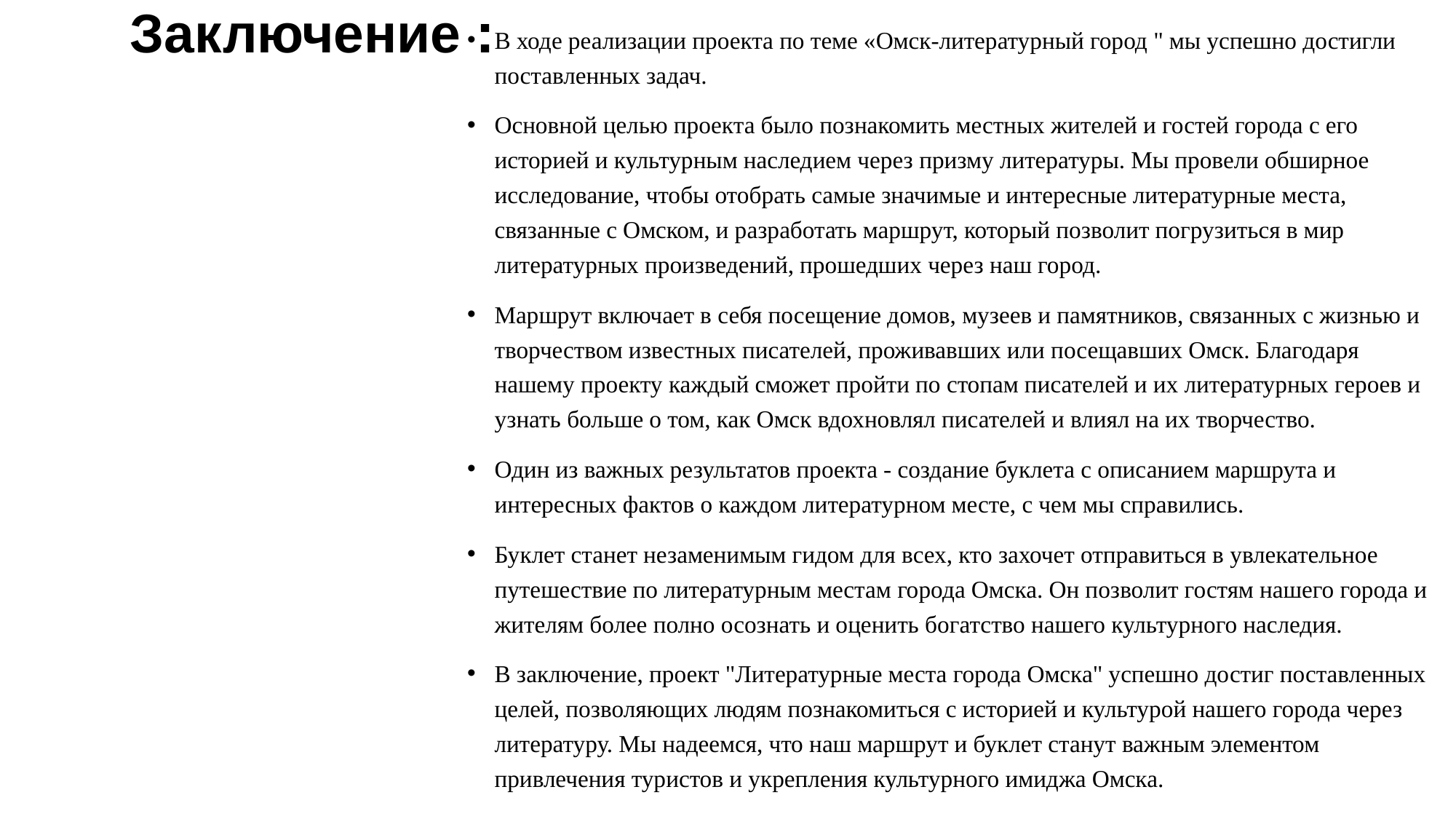

# Заключение :
В ходе реализации проекта по теме «Омск-литературный город " мы успешно достигли поставленных задач.
Основной целью проекта было познакомить местных жителей и гостей города с его историей и культурным наследием через призму литературы. Мы провели обширное исследование, чтобы отобрать самые значимые и интересные литературные места, связанные с Омском, и разработать маршрут, который позволит погрузиться в мир литературных произведений, прошедших через наш город.
Маршрут включает в себя посещение домов, музеев и памятников, связанных с жизнью и творчеством известных писателей, проживавших или посещавших Омск. Благодаря нашему проекту каждый сможет пройти по стопам писателей и их литературных героев и узнать больше о том, как Омск вдохновлял писателей и влиял на их творчество.
Один из важных результатов проекта - создание буклета с описанием маршрута и интересных фактов о каждом литературном месте, с чем мы справились.
Буклет станет незаменимым гидом для всех, кто захочет отправиться в увлекательное путешествие по литературным местам города Омска. Он позволит гостям нашего города и жителям более полно осознать и оценить богатство нашего культурного наследия.
В заключение, проект "Литературные места города Омска" успешно достиг поставленных целей, позволяющих людям познакомиться с историей и культурой нашего города через литературу. Мы надеемся, что наш маршрут и буклет станут важным элементом привлечения туристов и укрепления культурного имиджа Омска.